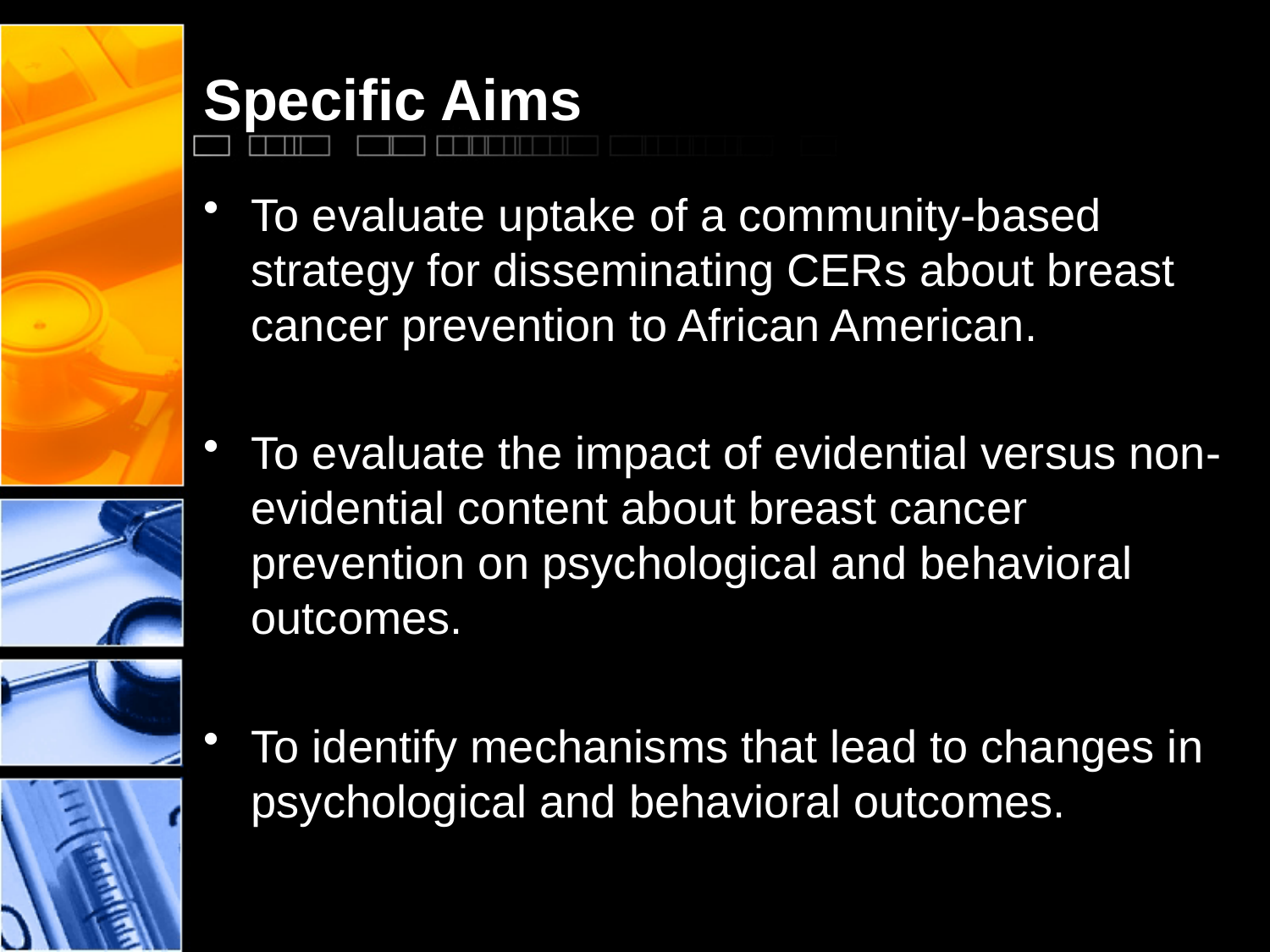

# Specific Aims
To evaluate uptake of a community-based strategy for disseminating CERs about breast cancer prevention to African American.

To evaluate the impact of evidential versus non-evidential content about breast cancer prevention on psychological and behavioral outcomes.

To identify mechanisms that lead to changes in psychological and behavioral outcomes.